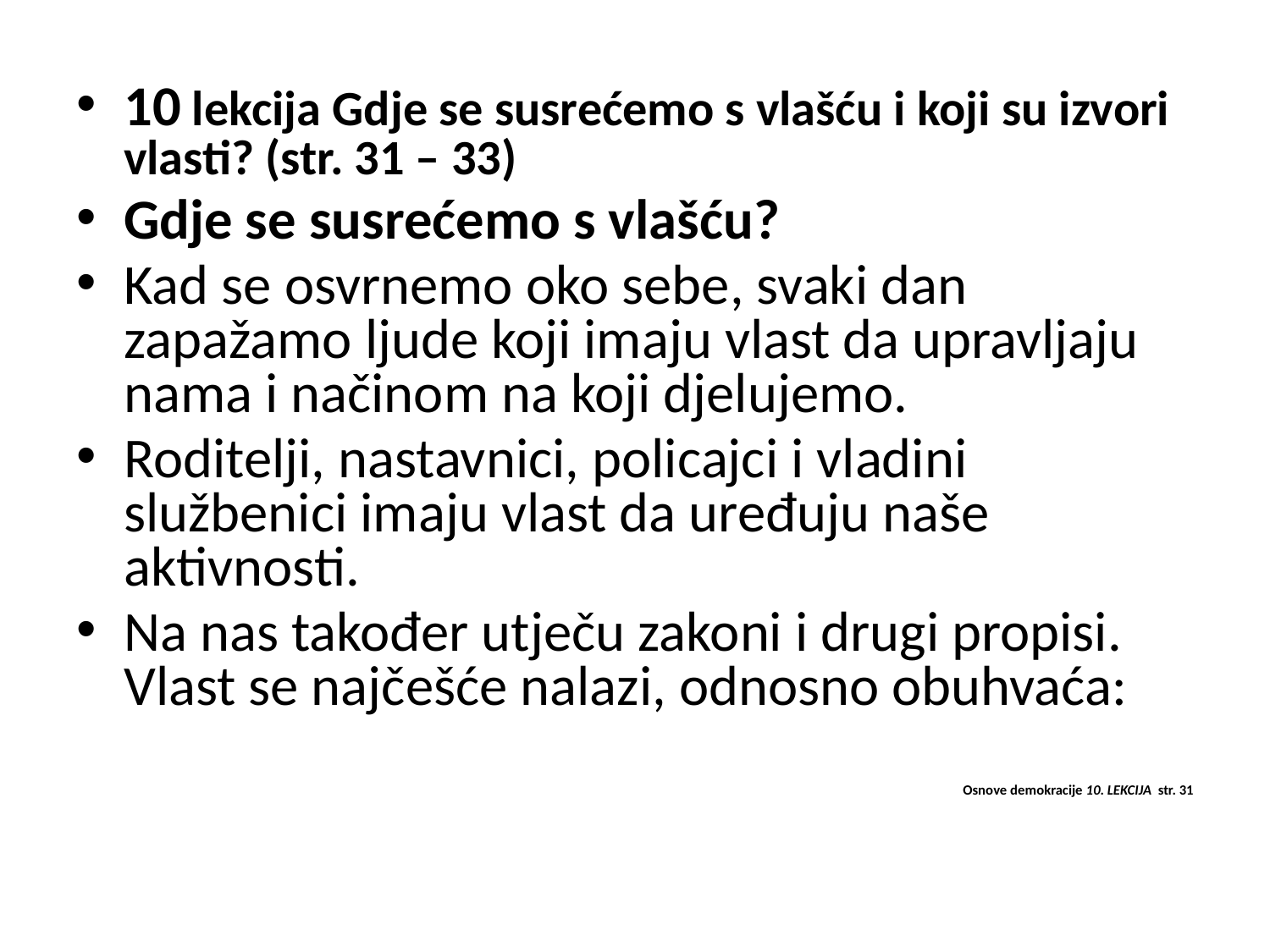

#
10 lekcija Gdje se susrećemo s vlašću i koji su izvori vlasti? (str. 31 – 33)
Gdje se susrećemo s vlašću?
Kad se osvrnemo oko sebe, svaki dan zapažamo ljude koji imaju vlast da upravljaju nama i načinom na koji djelujemo.
Roditelji, nastavnici, policajci i vladini službenici imaju vlast da uređuju naše aktivnosti.
Na nas također utječu zakoni i drugi propisi. Vlast se najčešće nalazi, odnosno obuhvaća:

Osnove demokracije 10. LEKCIJA  str. 31